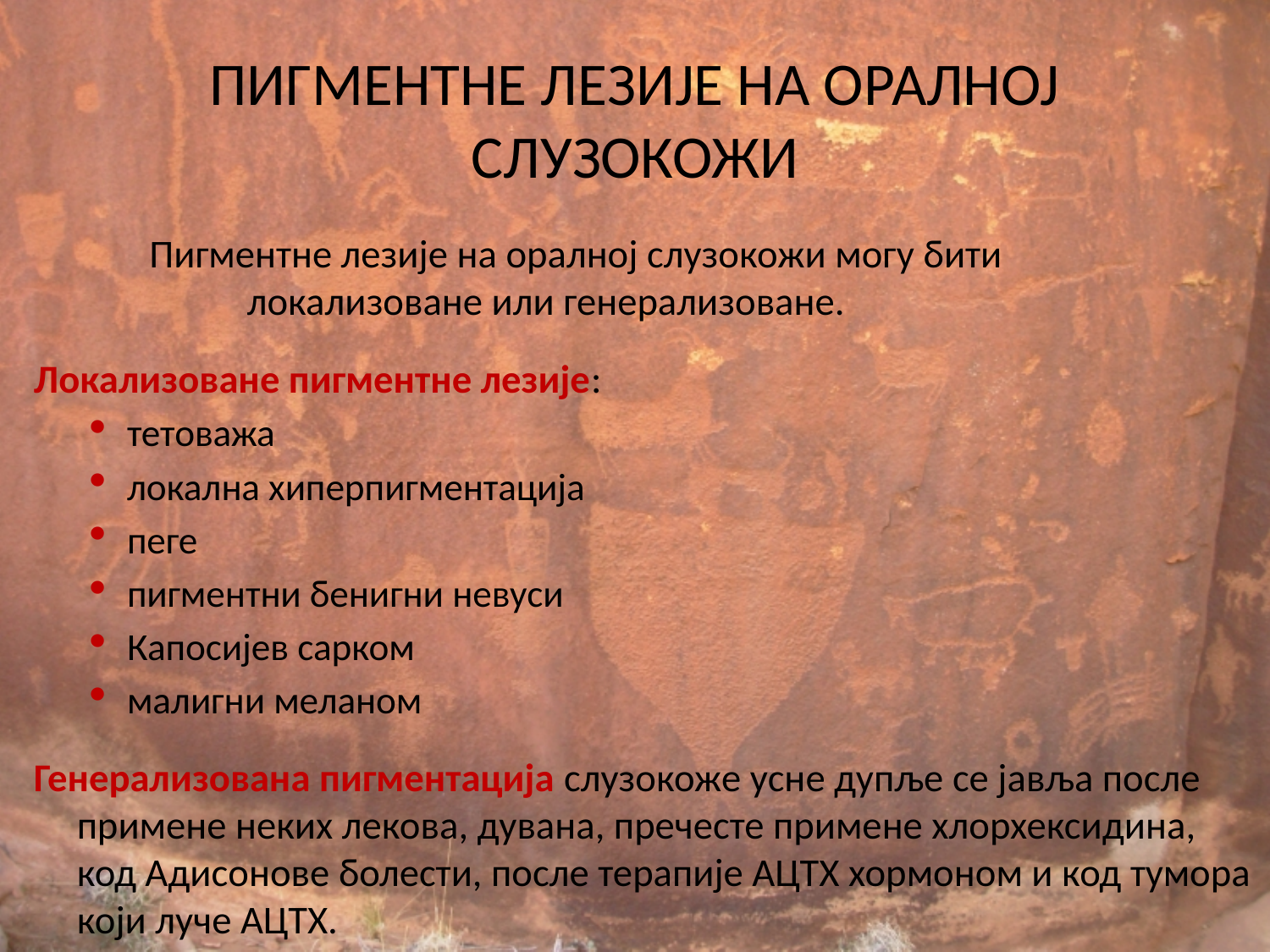

# ПИГМЕНТНЕ ЛЕЗИЈЕ НА ОРАЛНОЈ СЛУЗОКОЖИ
             Пигментне лезије на оралној слузокожи могу бити
                        локализоване или генерализоване.

Локализоване пигментне лезије:
тетоважа
локална хиперпигментација
пеге
пигментни бенигни невуси
Капосијев сарком
малигни меланом

Генерализована пигментација слузокоже усне дупље се јавља после примене неких лекова, дувана, пречесте примене хлорхексидина, код Адисонове болести, после терапије АЦТХ хормоном и код тумора који луче АЦТХ.